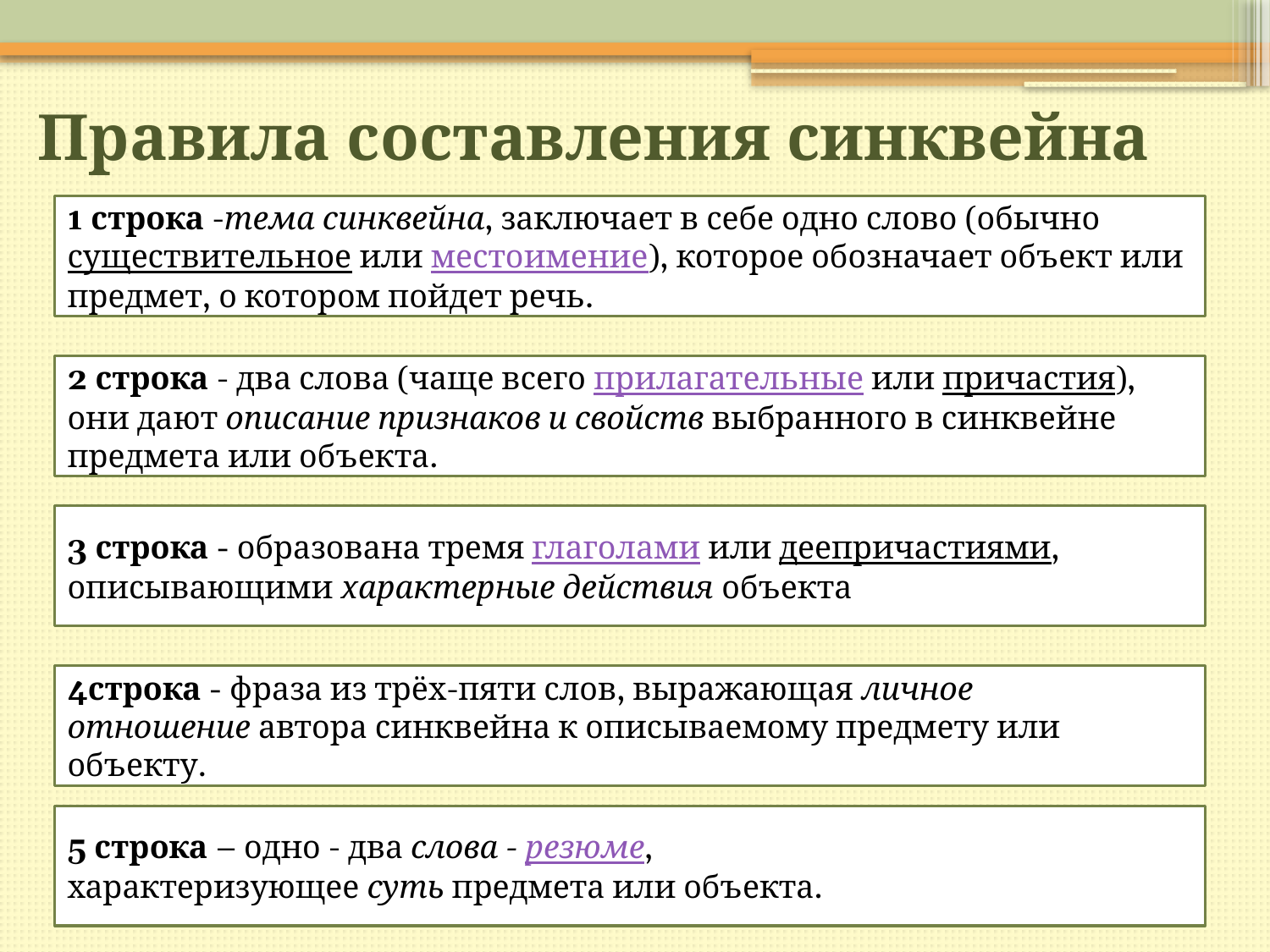

# Правила составления синквейна
1 строка -тема синквейна, заключает в себе одно слово (обычно  существительное или местоимение), которое обозначает объект или предмет, о котором пойдет речь.
2 строка - два слова (чаще всего прилагательные или причастия), они дают описание признаков и свойств выбранного в синквейне предмета или объекта.
3 строка - образована тремя глаголами или деепричастиями, описывающими характерные действия объекта
4строка - фраза из трёх-пяти слов, выражающая личное отношение автора синквейна к описываемому предмету или объекту.
5 строка – одно - два слова - резюме, характеризующее суть предмета или объекта.